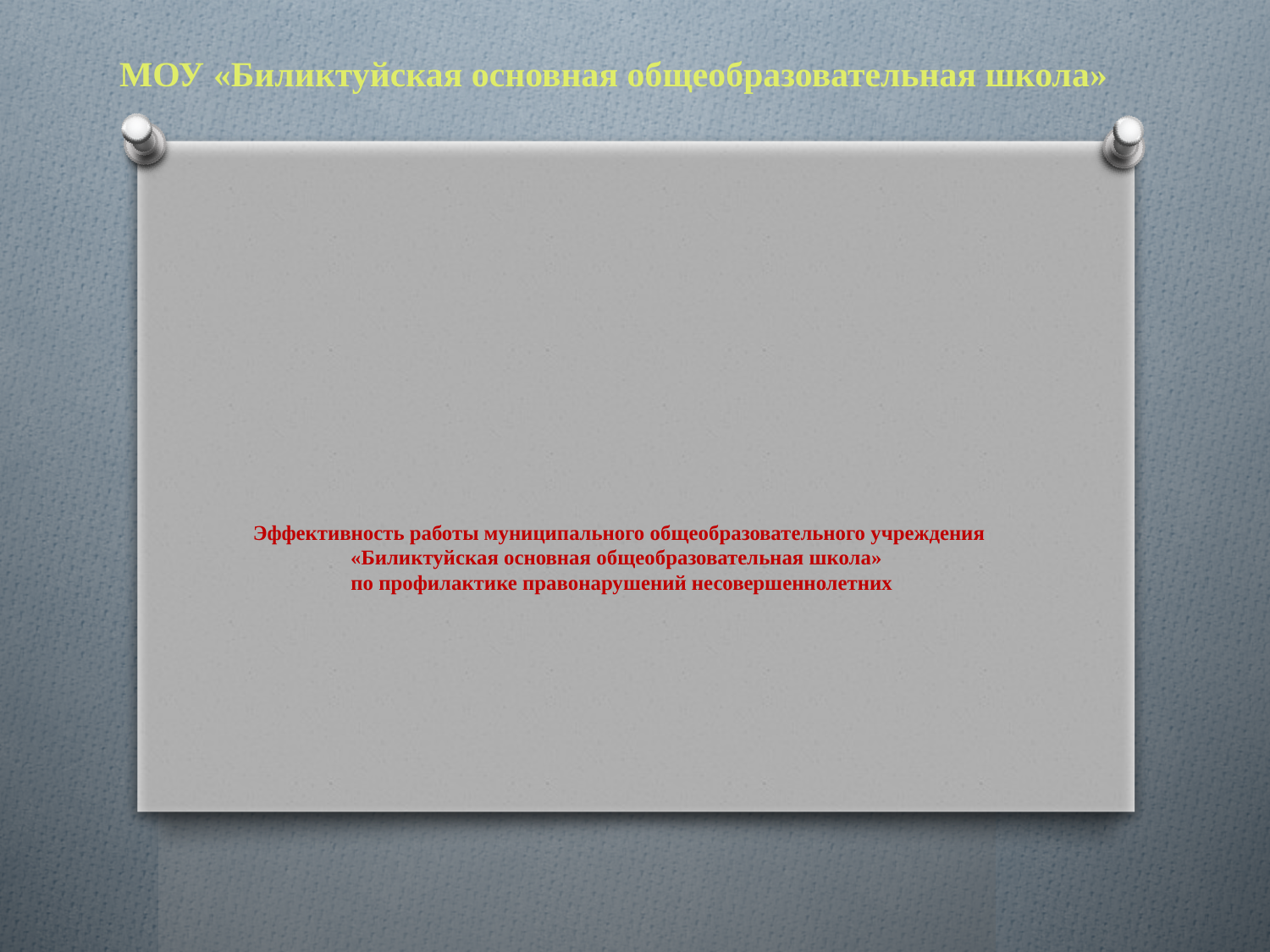

МОУ «Биликтуйская основная общеобразовательная школа»
# Эффективность работы муниципального общеобразовательного учреждения «Биликтуйская основная общеобразовательная школа» по профилактике правонарушений несовершеннолетних